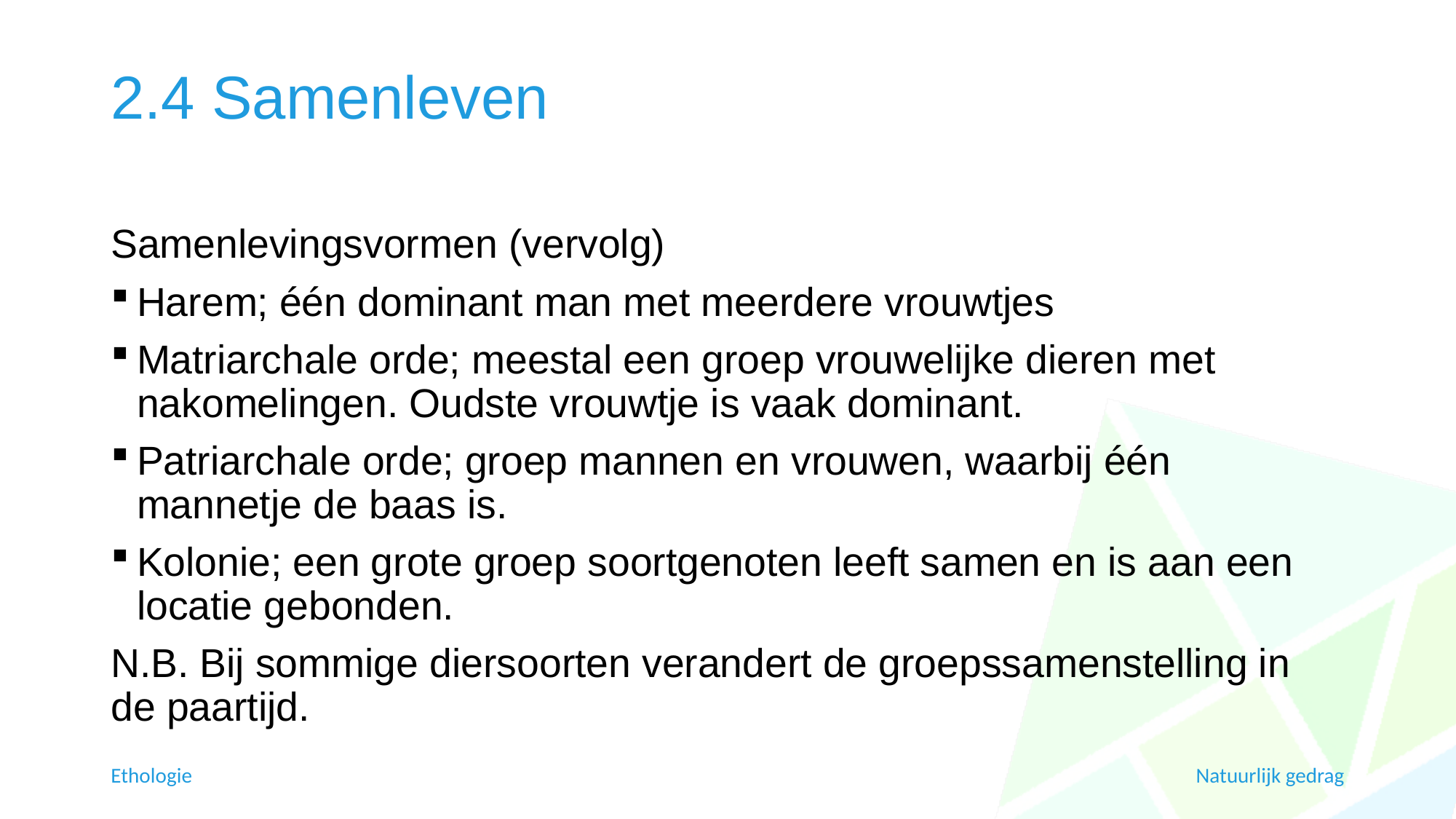

# 2.4 Samenleven
Samenlevingsvormen (vervolg)
Harem; één dominant man met meerdere vrouwtjes
Matriarchale orde; meestal een groep vrouwelijke dieren met nakomelingen. Oudste vrouwtje is vaak dominant.
Patriarchale orde; groep mannen en vrouwen, waarbij één mannetje de baas is.
Kolonie; een grote groep soortgenoten leeft samen en is aan een locatie gebonden.
N.B. Bij sommige diersoorten verandert de groepssamenstelling in de paartijd.
Ethologie
Natuurlijk gedrag